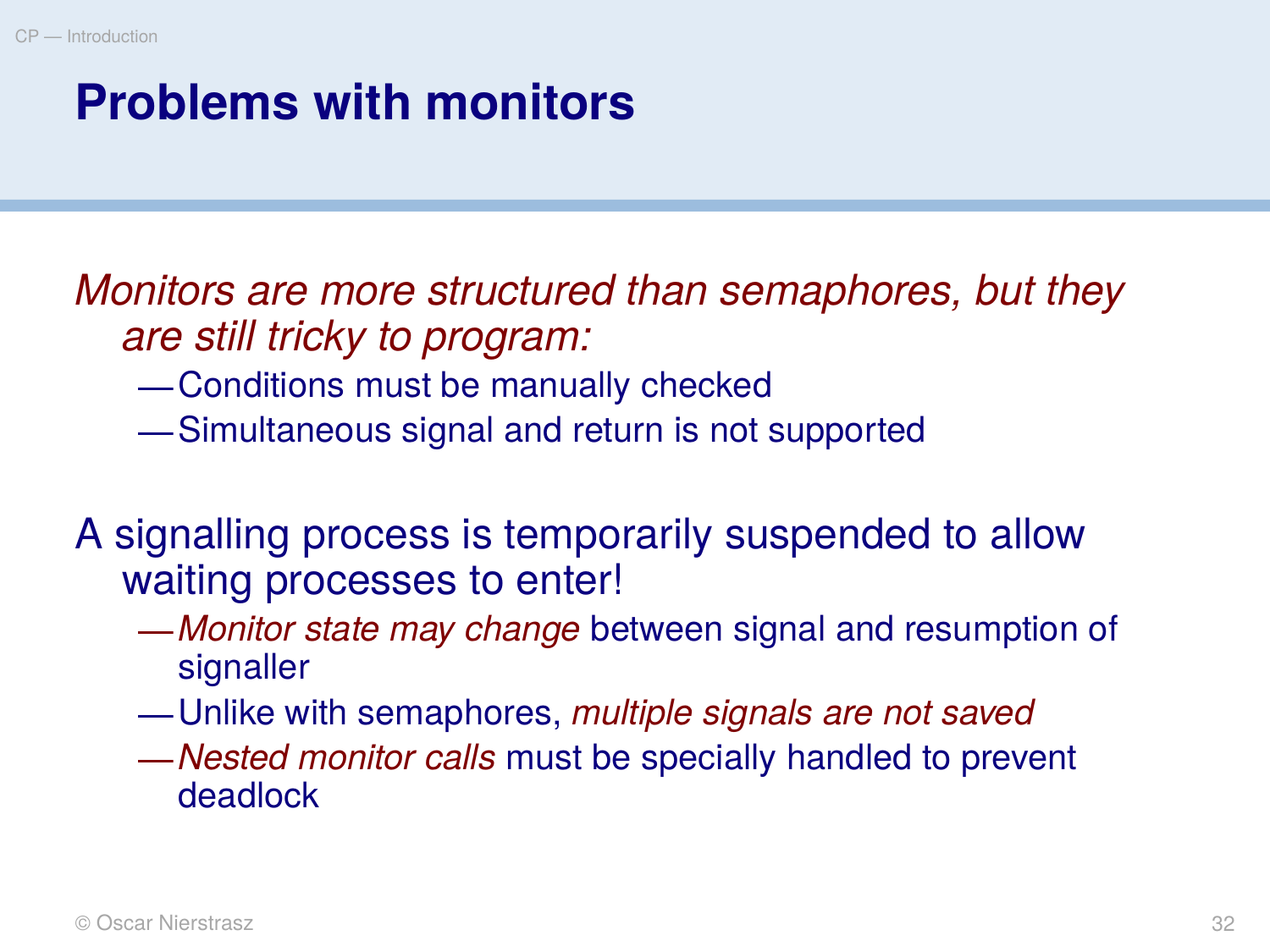

CP — Introduction
# Problems with monitors
Monitors are more structured than semaphores, but they are still tricky to program:
Conditions must be manually checked
Simultaneous signal and return is not supported

A signalling process is temporarily suspended to allow waiting processes to enter!
Monitor state may change between signal and resumption of signaller
Unlike with semaphores, multiple signals are not saved
Nested monitor calls must be specially handled to prevent deadlock
© Oscar Nierstrasz
32